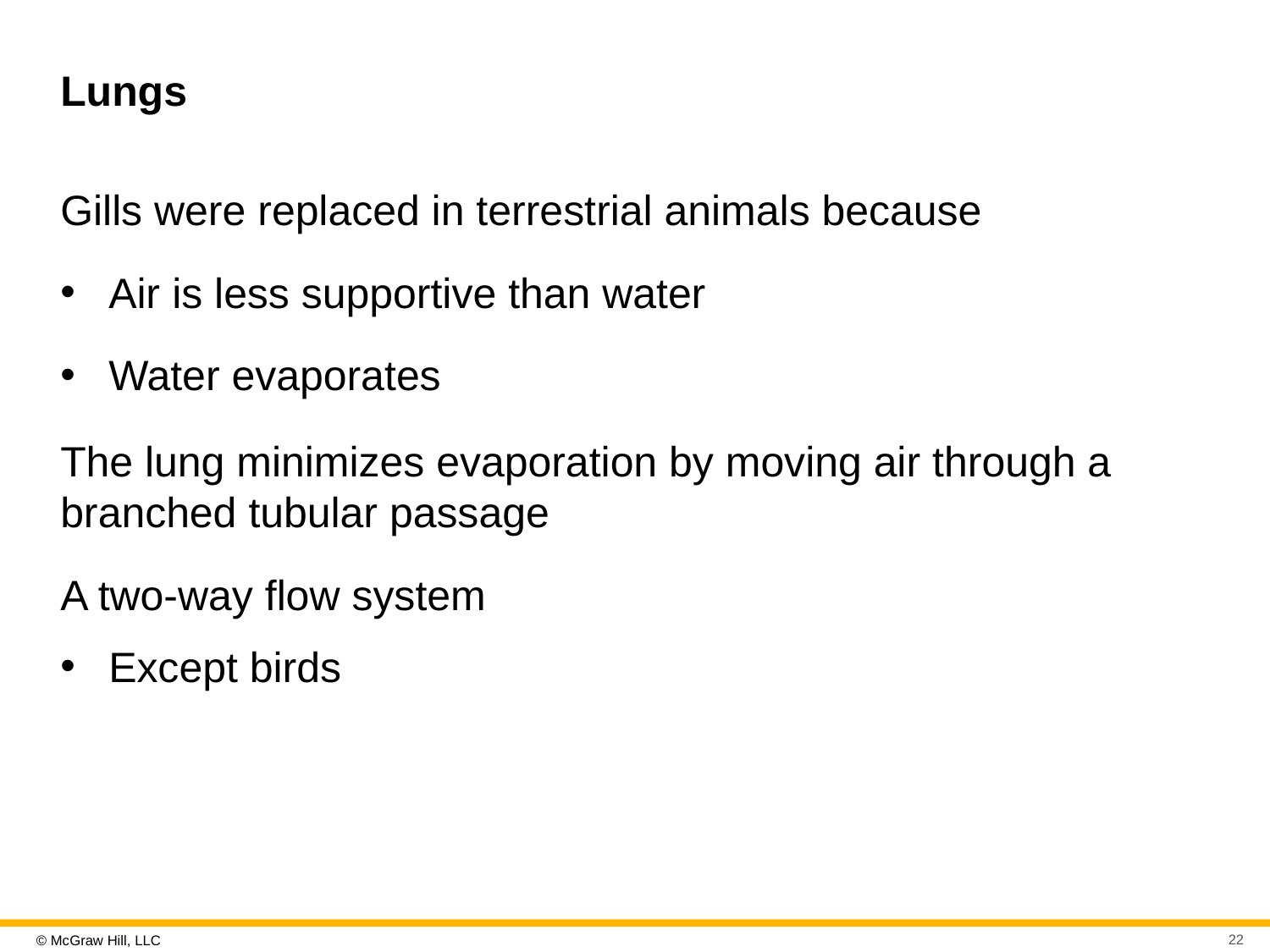

# Lungs
Gills were replaced in terrestrial animals because
Air is less supportive than water
Water evaporates
The lung minimizes evaporation by moving air through a branched tubular passage
A two-way flow system
Except birds
22